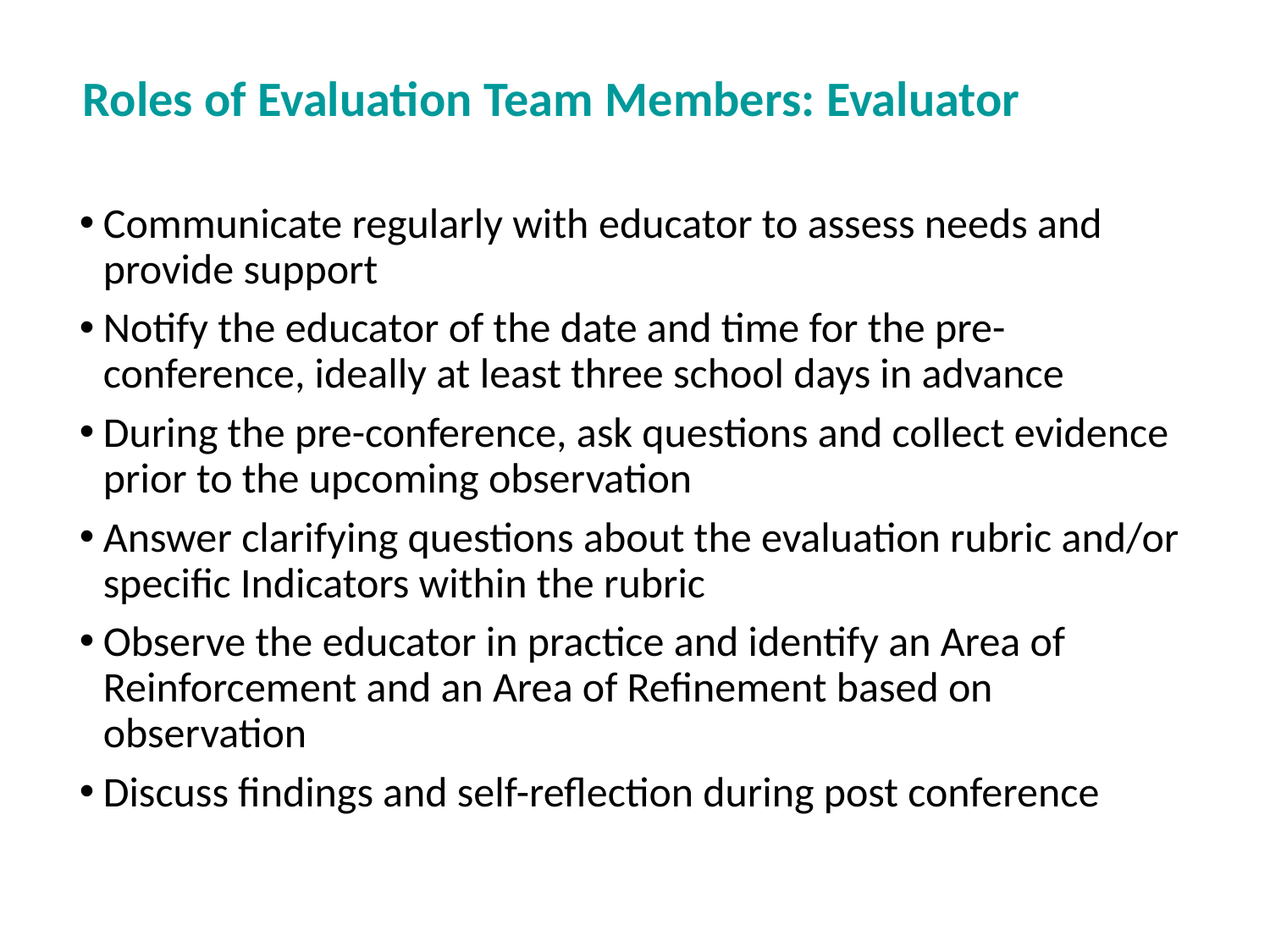

# Roles of Evaluation Team Members: Evaluator
Communicate regularly with educator to assess needs and provide support
Notify the educator of the date and time for the pre-conference, ideally at least three school days in advance
During the pre-conference, ask questions and collect evidence prior to the upcoming observation
Answer clarifying questions about the evaluation rubric and/or specific Indicators within the rubric
Observe the educator in practice and identify an Area of Reinforcement and an Area of Refinement based on observation
Discuss findings and self-reflection during post conference